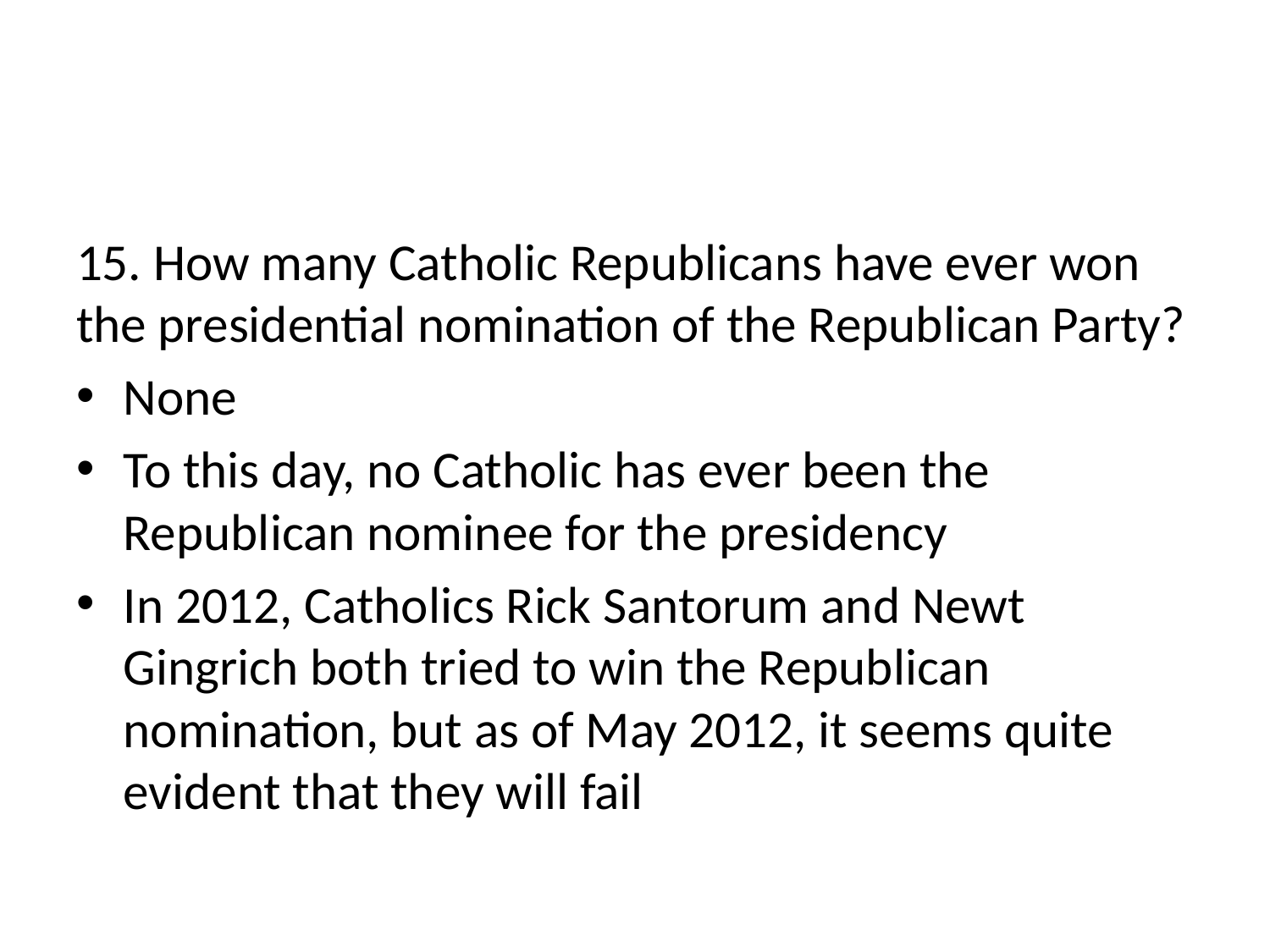

#
15. How many Catholic Republicans have ever won the presidential nomination of the Republican Party?
None
To this day, no Catholic has ever been the Republican nominee for the presidency
In 2012, Catholics Rick Santorum and Newt Gingrich both tried to win the Republican nomination, but as of May 2012, it seems quite evident that they will fail